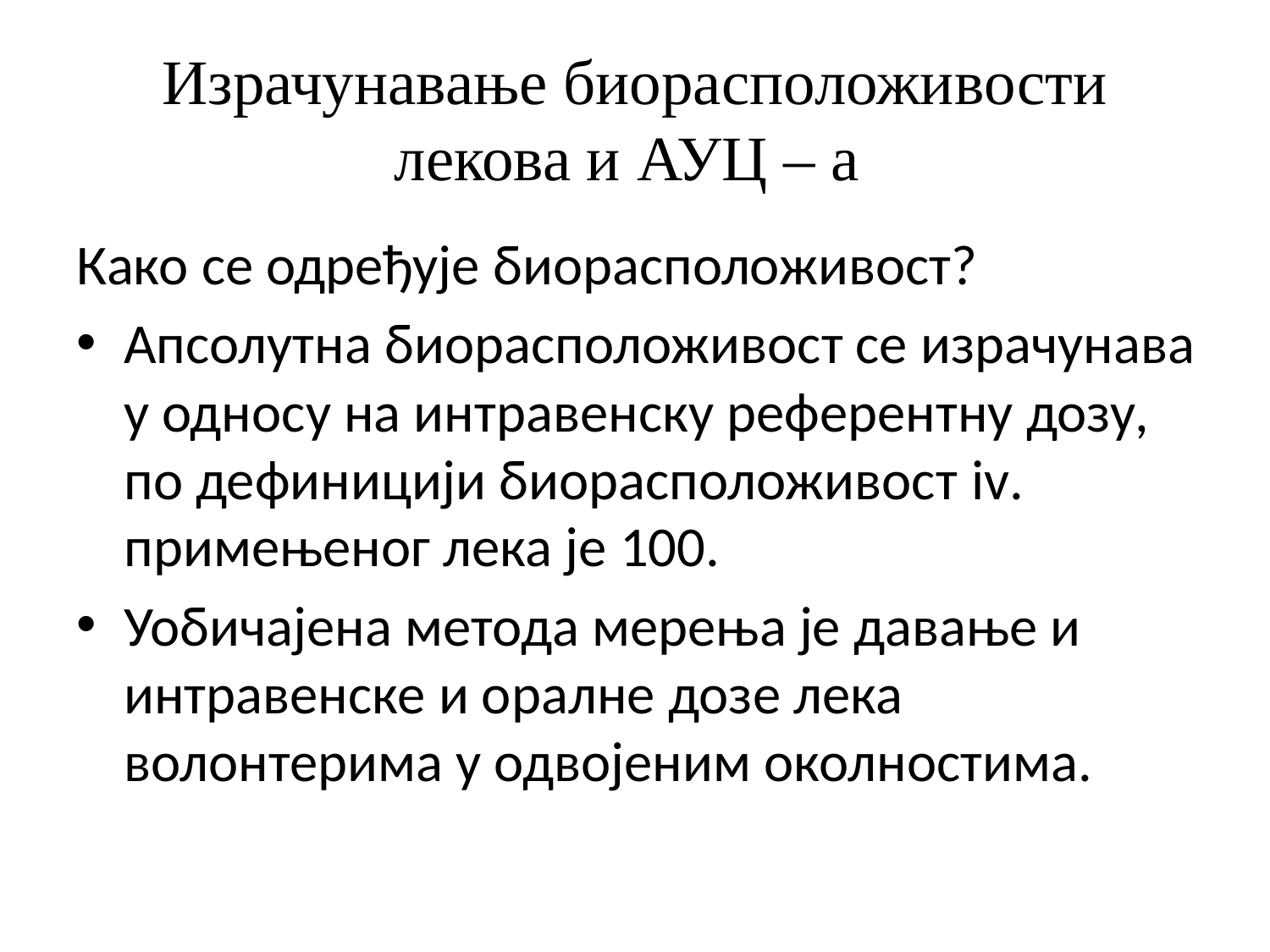

# Израчунавање биорасположивости лекова и АУЦ – а
Како се одређује биорасположивост?
Апсолутна биорасположивост се израчунава у односу на интравенску референтну дозу, по дефиницији биорасположивост iv. примењеног лека је 100.
Уобичајена метода мерења је давање и интравенске и оралне дозе лека волонтерима у одвојеним околностима.